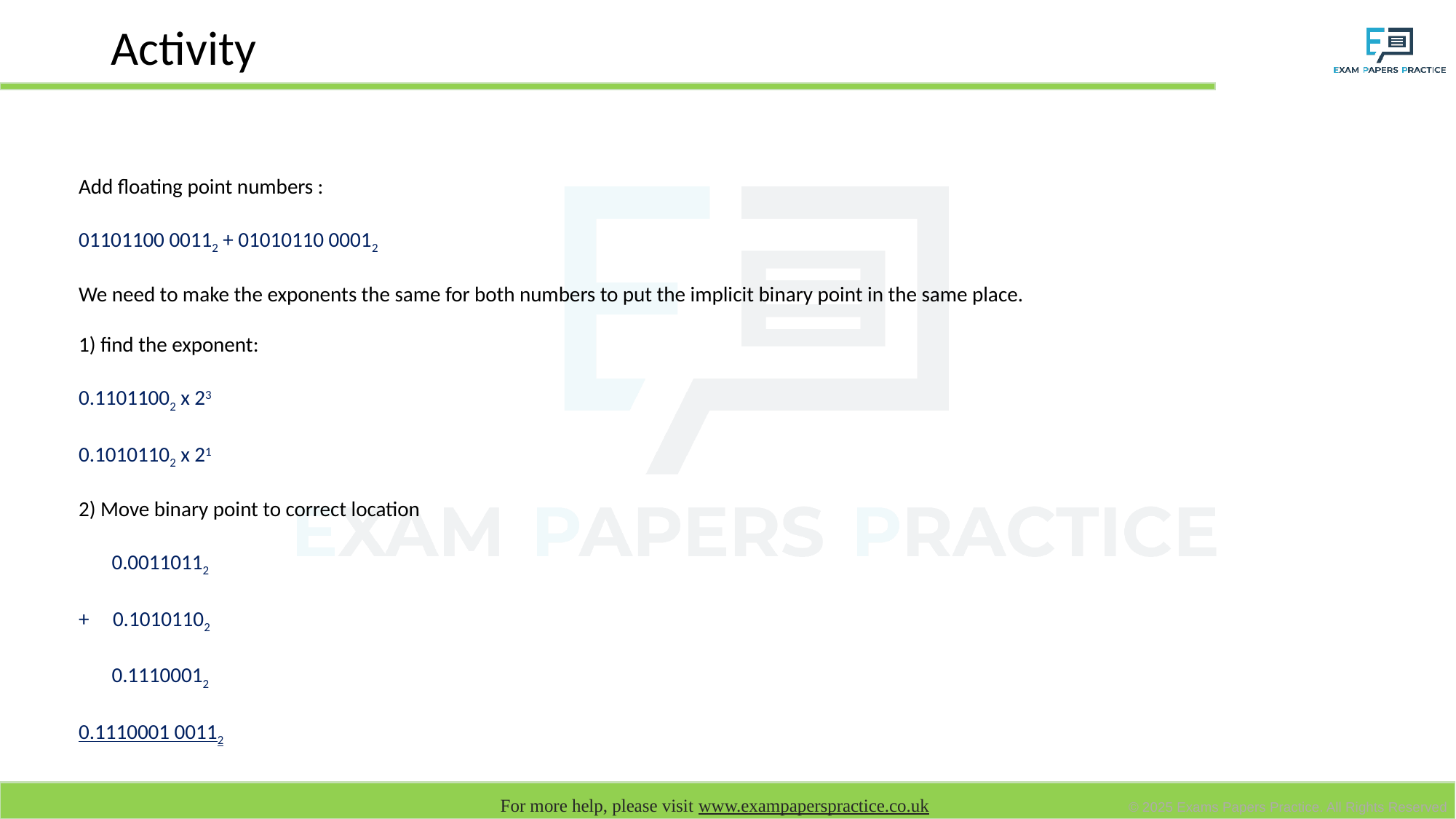

# Activity
Add floating point numbers :
01101100 00112 + 01010110 00012
We need to make the exponents the same for both numbers to put the implicit binary point in the same place.
1) find the exponent:
0.11011002 x 23
0.10101102 x 21
2) Move binary point to correct location
       0.00110112
+     0.10101102
       0.11100012
0.1110001 00112